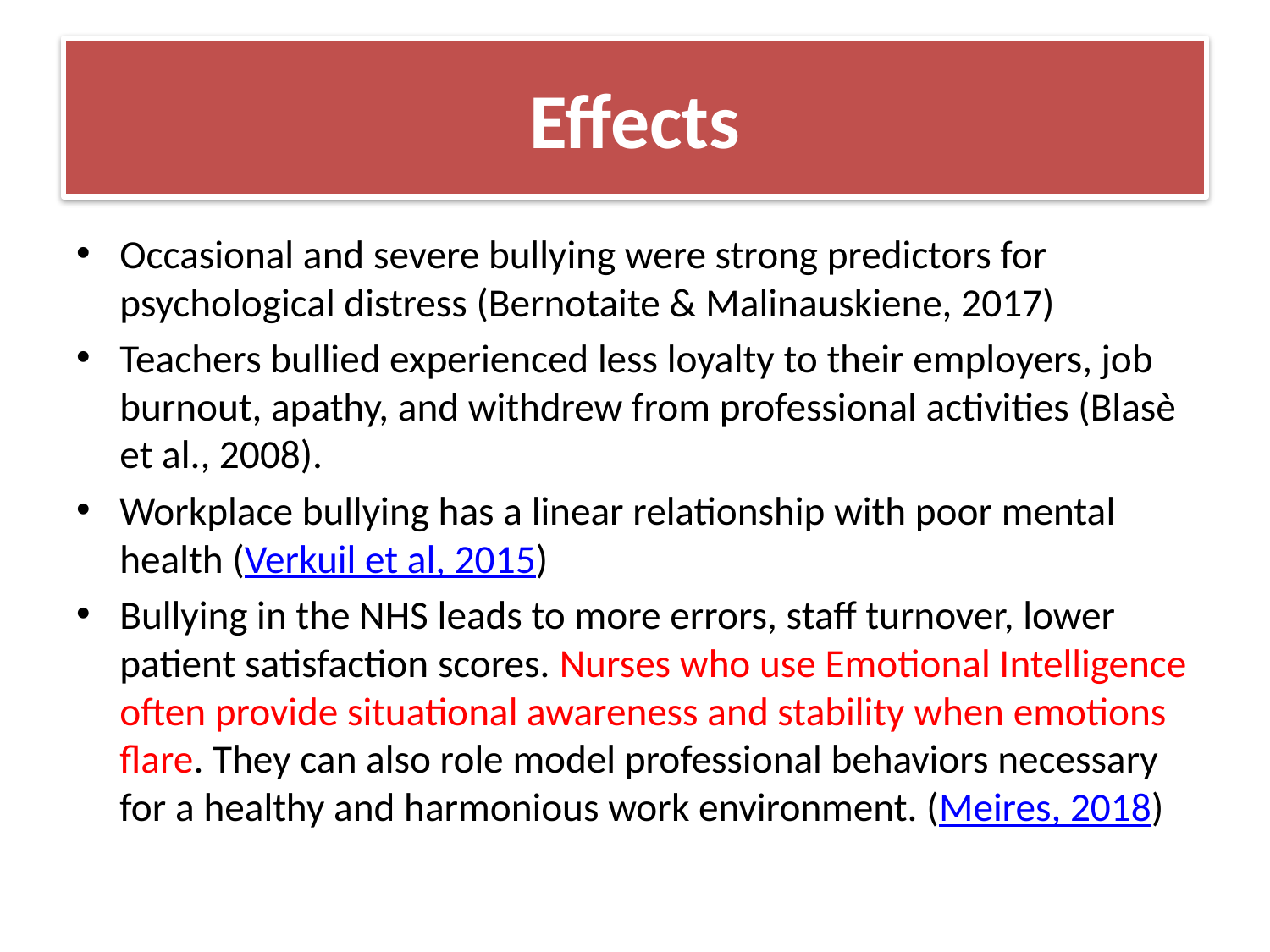

# Effects
Occasional and severe bullying were strong predictors for psychological distress (Bernotaite & Malinauskiene, 2017)
Teachers bullied experienced less loyalty to their employers, job burnout, apathy, and withdrew from professional activities (Blasè et al., 2008).
Workplace bullying has a linear relationship with poor mental health (Verkuil et al, 2015)
Bullying in the NHS leads to more errors, staff turnover, lower patient satisfaction scores. Nurses who use Emotional Intelligence often provide situational awareness and stability when emotions flare. They can also role model professional behaviors necessary for a healthy and harmonious work environment. (Meires, 2018)